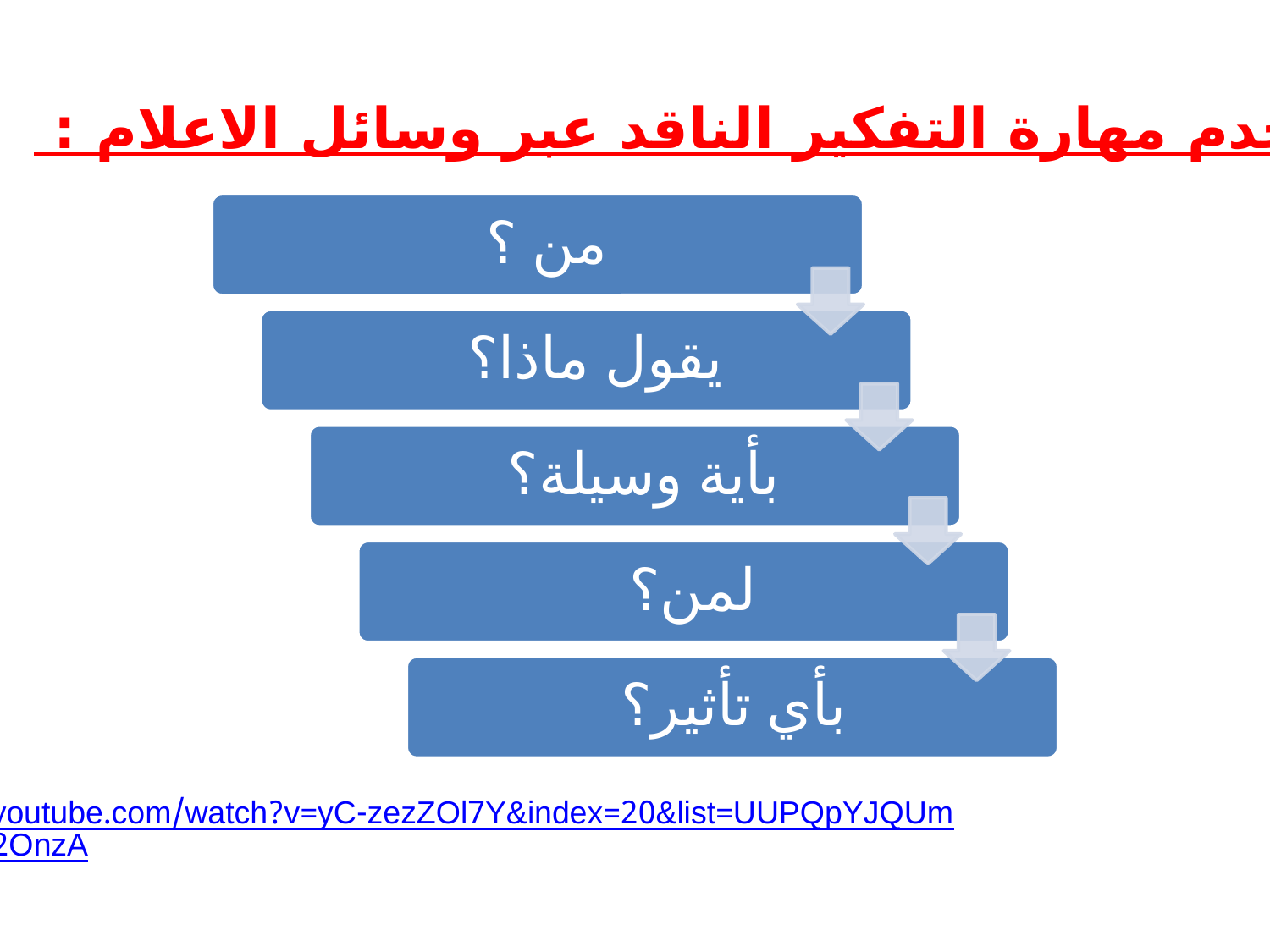

كيف نستخدم مهارة التفكير الناقد عبر وسائل الاعلام :

من ؟
يقول ماذا؟
بأية وسيلة؟
لمن؟
بأي تأثير؟

http://www.youtube.com/watch?v=yC-zezZOl7Y&index=20&list=UUPQpYJQUmcg9x7DA1Y2OnzA